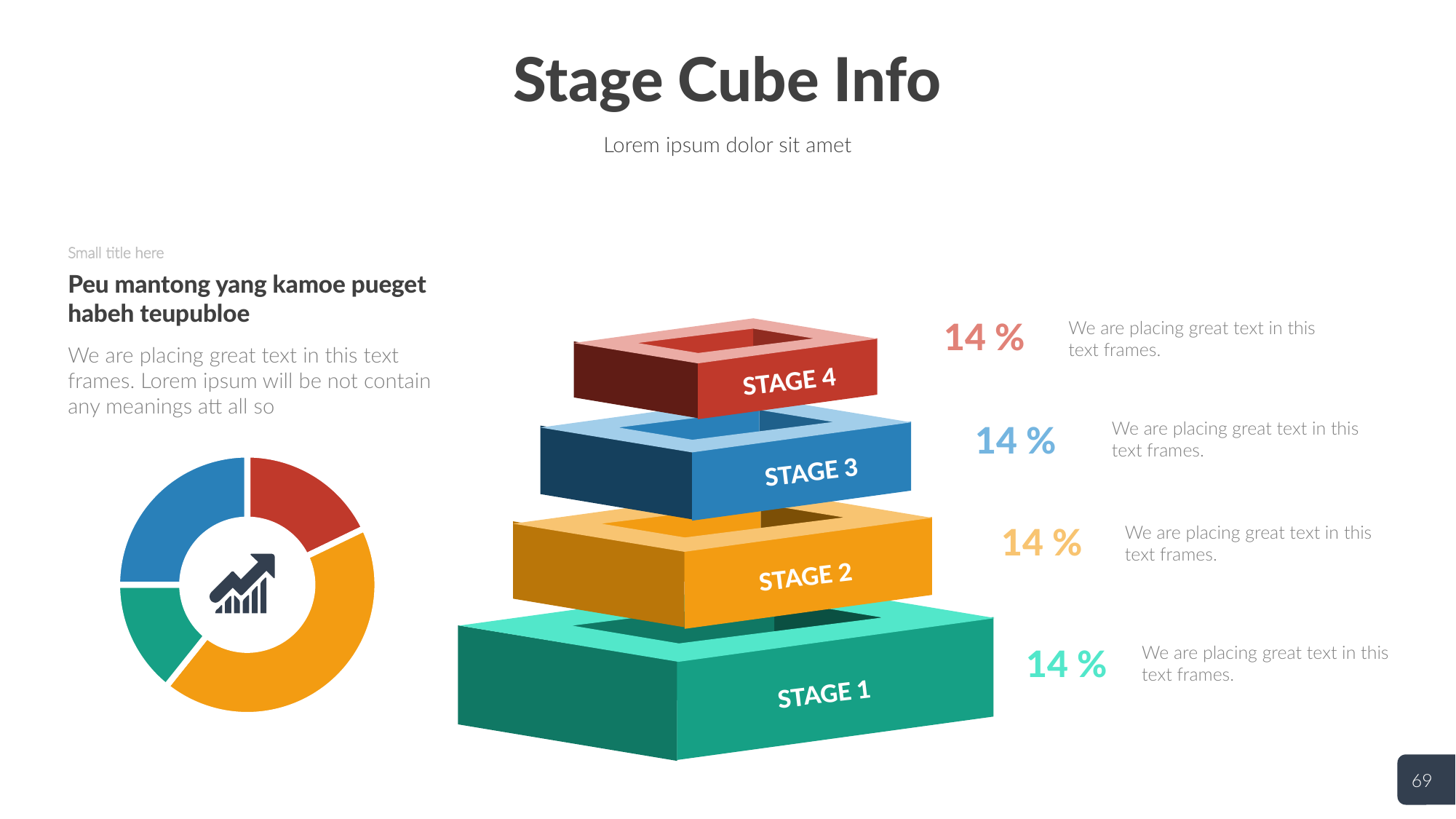

# Stage Cube Info
Lorem ipsum dolor sit amet
Small title here
Peu mantong yang kamoe pueget habeh teupubloe
14 %
We are placing great text in this text frames.

We are placing great text in this text frames. Lorem ipsum will be not contain any meanings att all so
STAGE 4

We are placing great text in this text frames.
14 %
STAGE 3

### Chart

| Category | January Sale |
|---|---|
| Font | 5.0 |
| Web | 12.0 |
| Logo | 4.0 |
| Magazine | 7.0 |

14 %
We are placing great text in this text frames.
STAGE 2

We are placing great text in this text frames.
14 %
STAGE 1

69